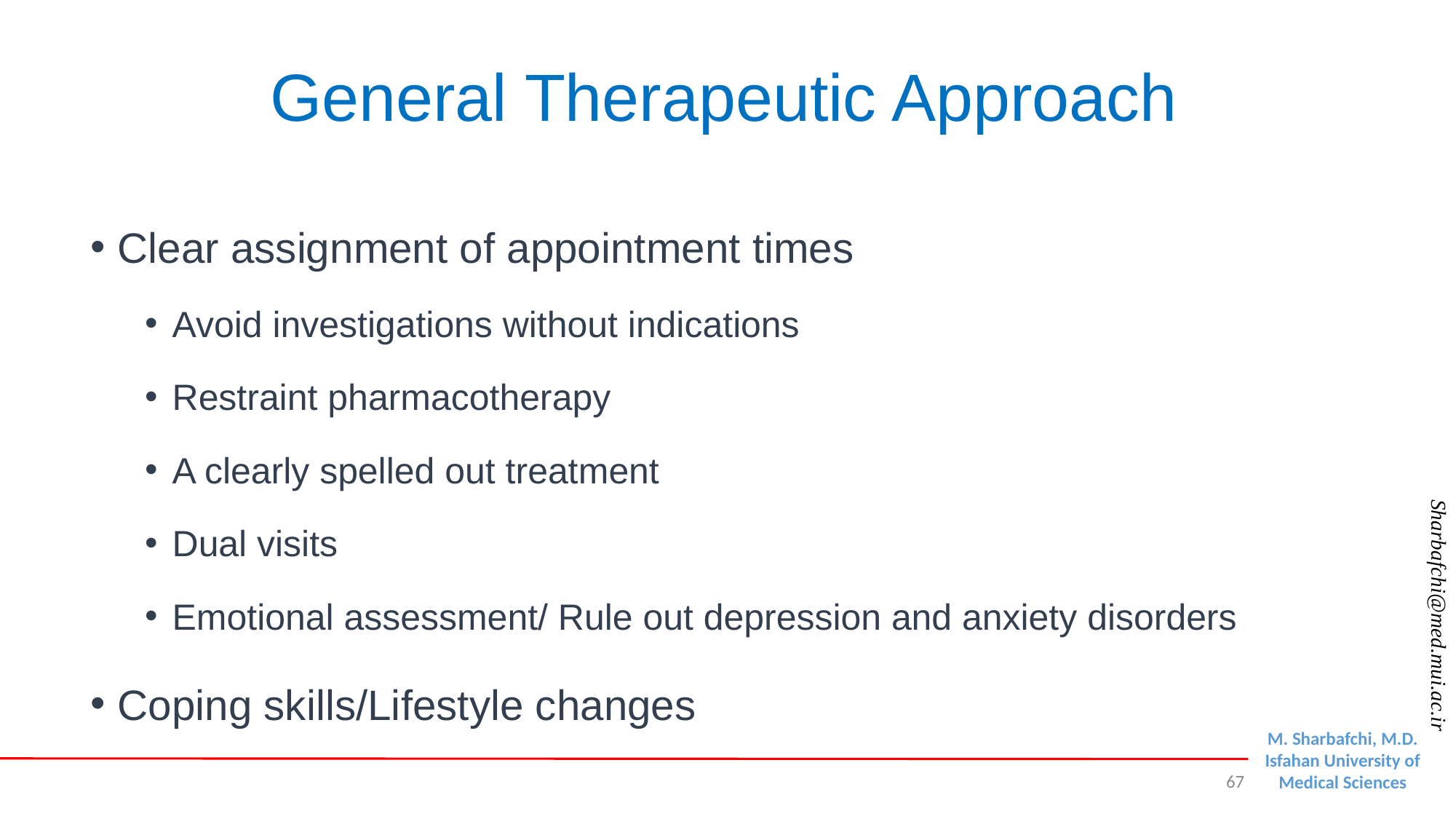

# General Therapeutic Approach
Clear assignment of appointment times
Avoid investigations without indications
Restraint pharmacotherapy
A clearly spelled out treatment
Dual visits
Emotional assessment/ Rule out depression and anxiety disorders
Coping skills/Lifestyle changes

67